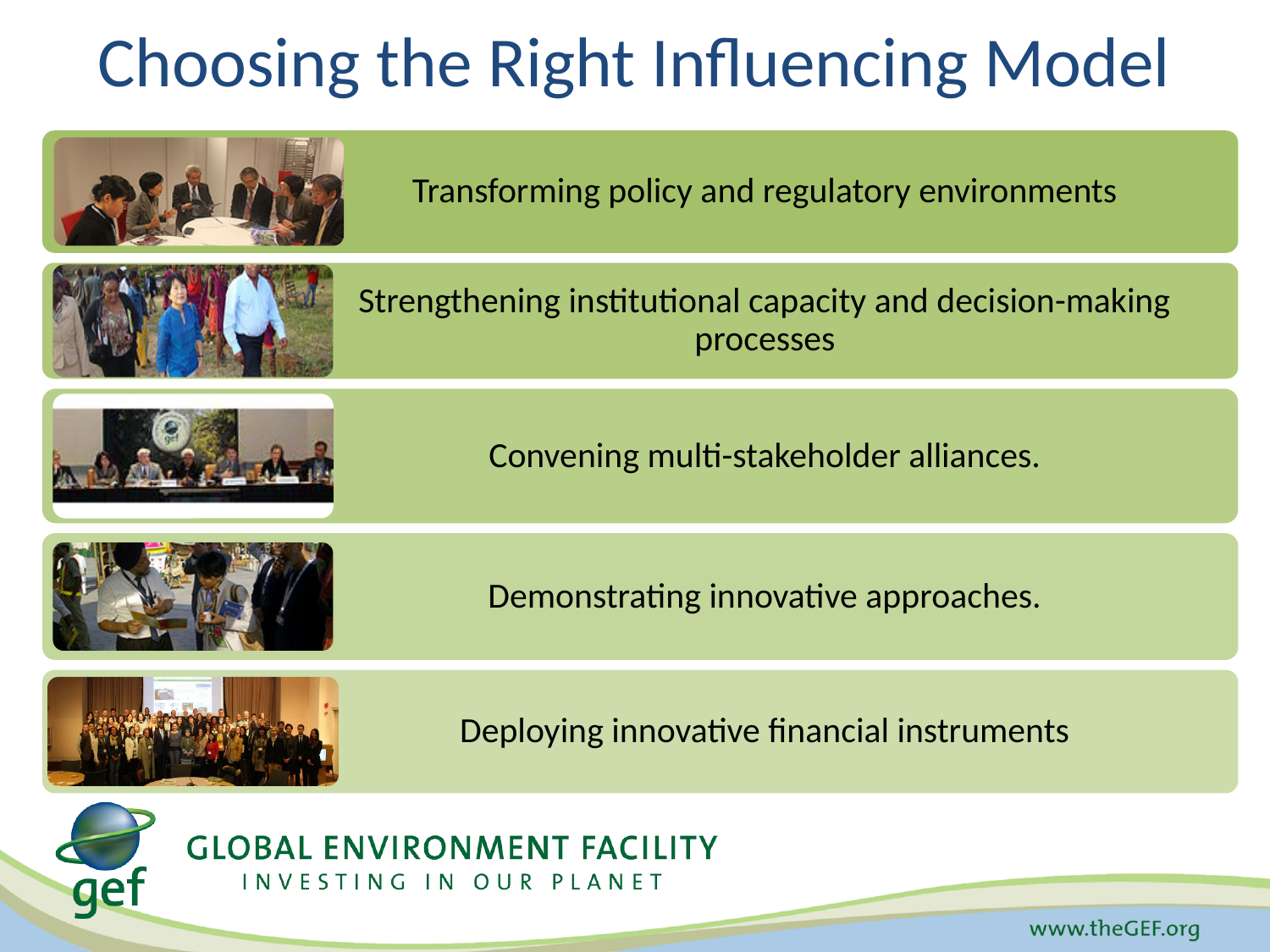

# Choosing the Right Influencing Model
Transforming policy and regulatory environments
Strengthening institutional capacity and decision-making processes
Convening multi-stakeholder alliances.
Demonstrating innovative approaches.
Deploying innovative financial instruments